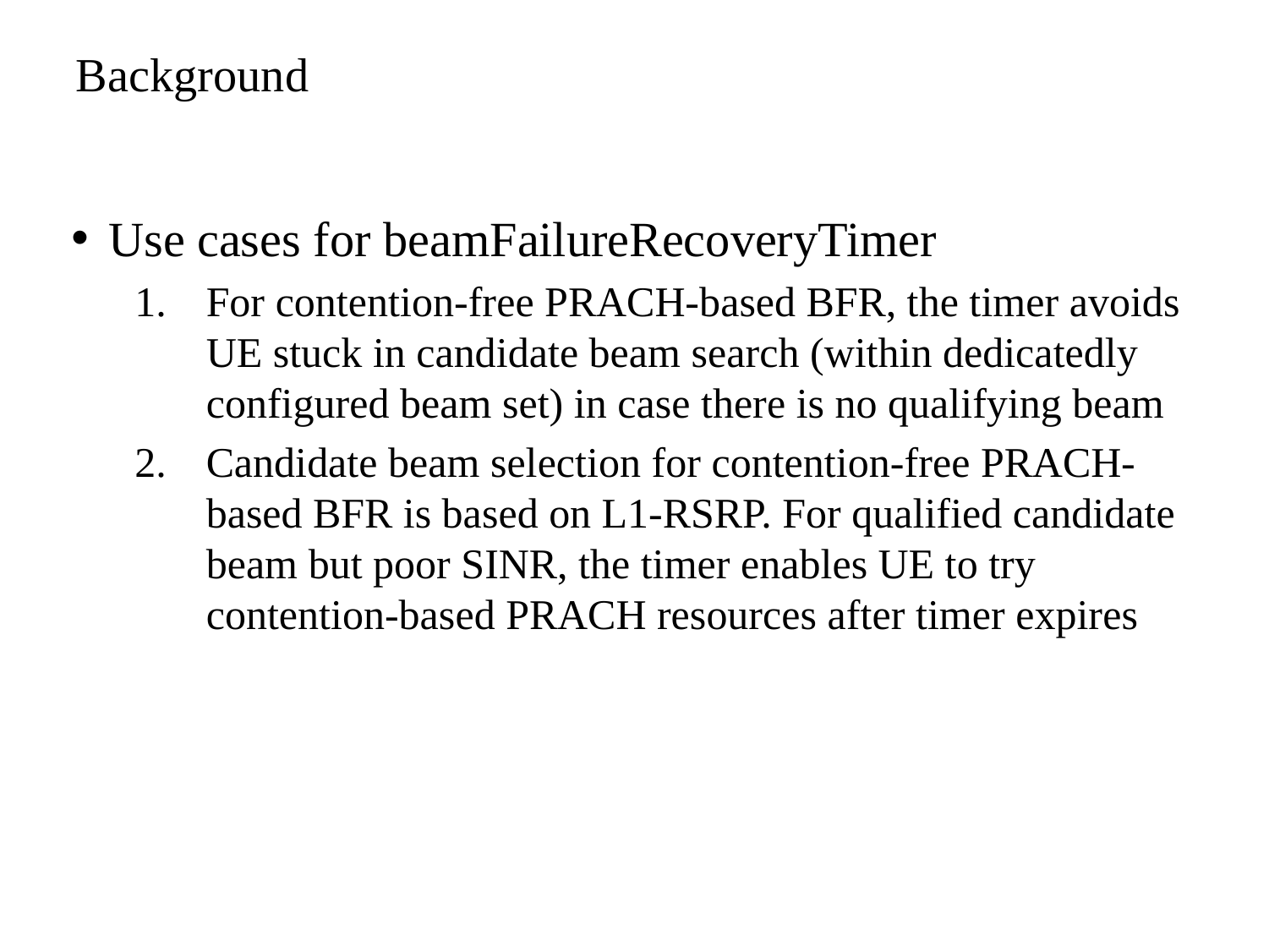

# Background
Use cases for beamFailureRecoveryTimer
For contention-free PRACH-based BFR, the timer avoids UE stuck in candidate beam search (within dedicatedly configured beam set) in case there is no qualifying beam
Candidate beam selection for contention-free PRACH-based BFR is based on L1-RSRP. For qualified candidate beam but poor SINR, the timer enables UE to try contention-based PRACH resources after timer expires